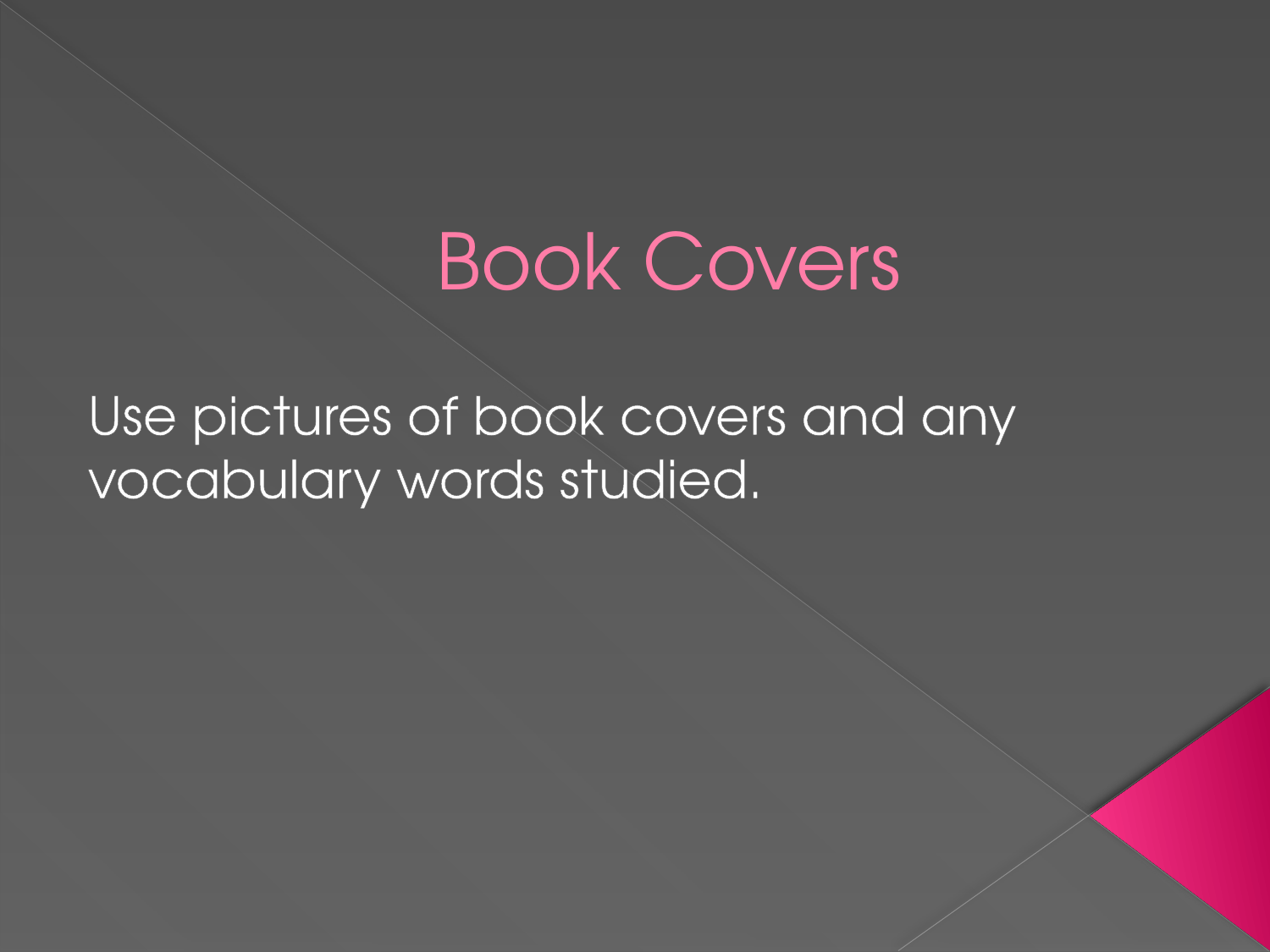

# Book Covers

Use pictures of book covers and any vocabulary words studied.